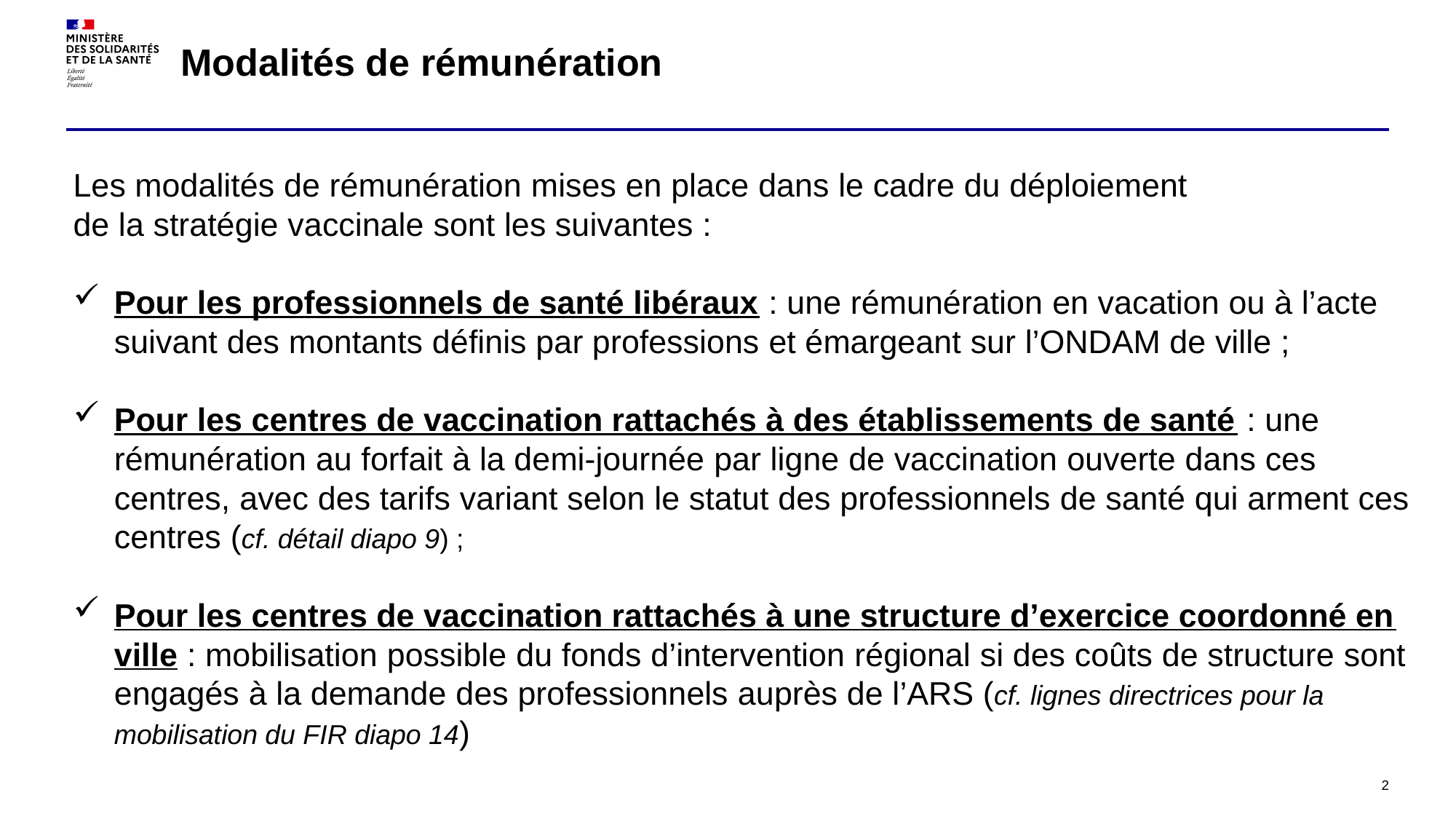

# Modalités de rémunération
Les modalités de rémunération mises en place dans le cadre du déploiement
de la stratégie vaccinale sont les suivantes :

Pour les professionnels de santé libéraux : une rémunération en vacation ou à l’acte suivant des montants définis par professions et émargeant sur l’ONDAM de ville ;

Pour les centres de vaccination rattachés à des établissements de santé : une rémunération au forfait à la demi-journée par ligne de vaccination ouverte dans ces centres, avec des tarifs variant selon le statut des professionnels de santé qui arment ces centres (cf. détail diapo 9) ;

Pour les centres de vaccination rattachés à une structure d’exercice coordonné en ville : mobilisation possible du fonds d’intervention régional si des coûts de structure sont engagés à la demande des professionnels auprès de l’ARS (cf. lignes directrices pour la mobilisation du FIR diapo 14)